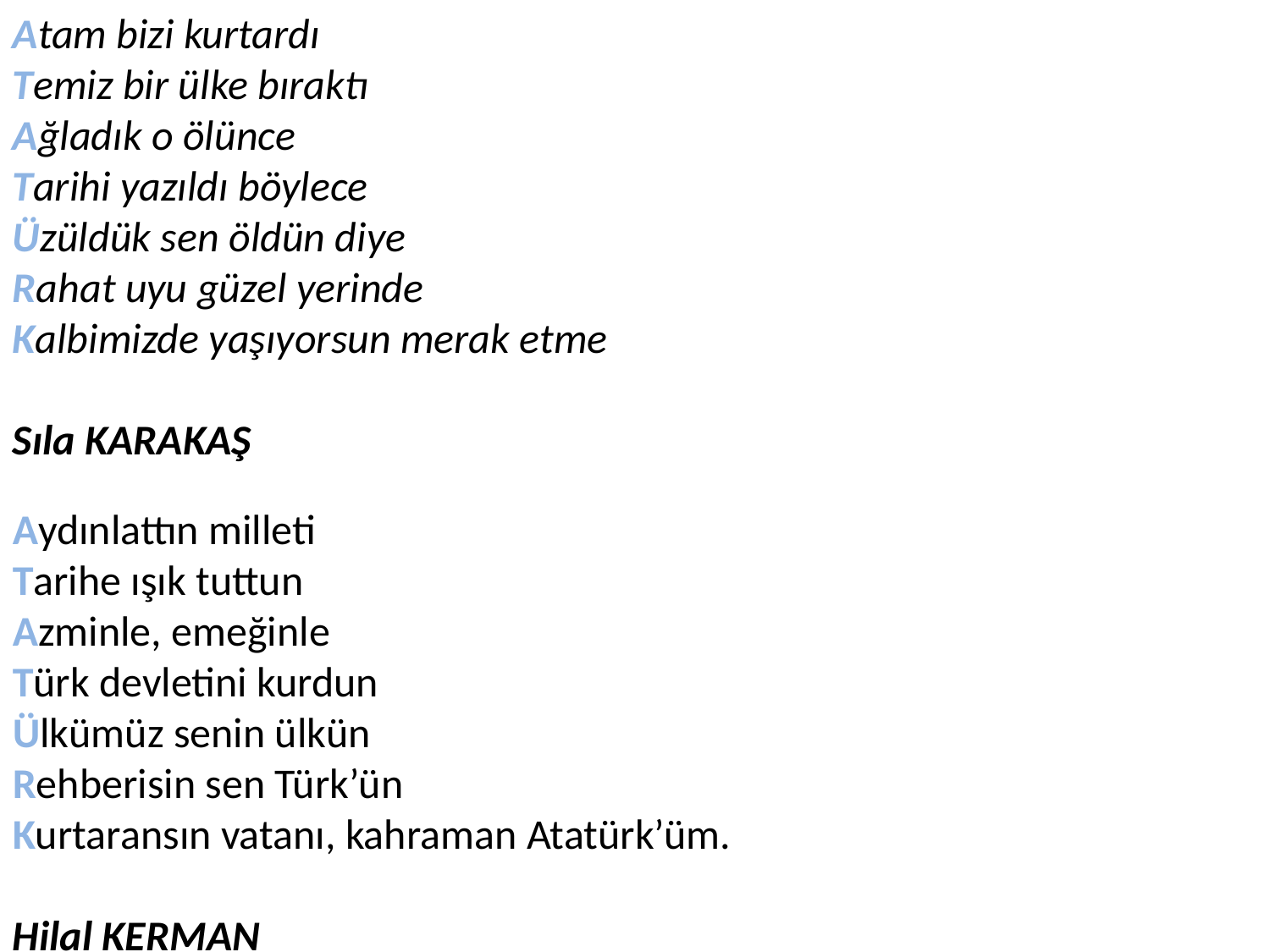

Atam bizi kurtardı
Temiz bir ülke bıraktı
Ağladık o ölünce
Tarihi yazıldı böylece
Üzüldük sen öldün diye
Rahat uyu güzel yerinde
Kalbimizde yaşıyorsun merak etme
Sıla KARAKAŞ
Aydınlattın milleti
Tarihe ışık tuttun
Azminle, emeğinle
Türk devletini kurdun
Ülkümüz senin ülkün
Rehberisin sen Türk’ün
Kurtaransın vatanı, kahraman Atatürk’üm.
Hilal KERMAN